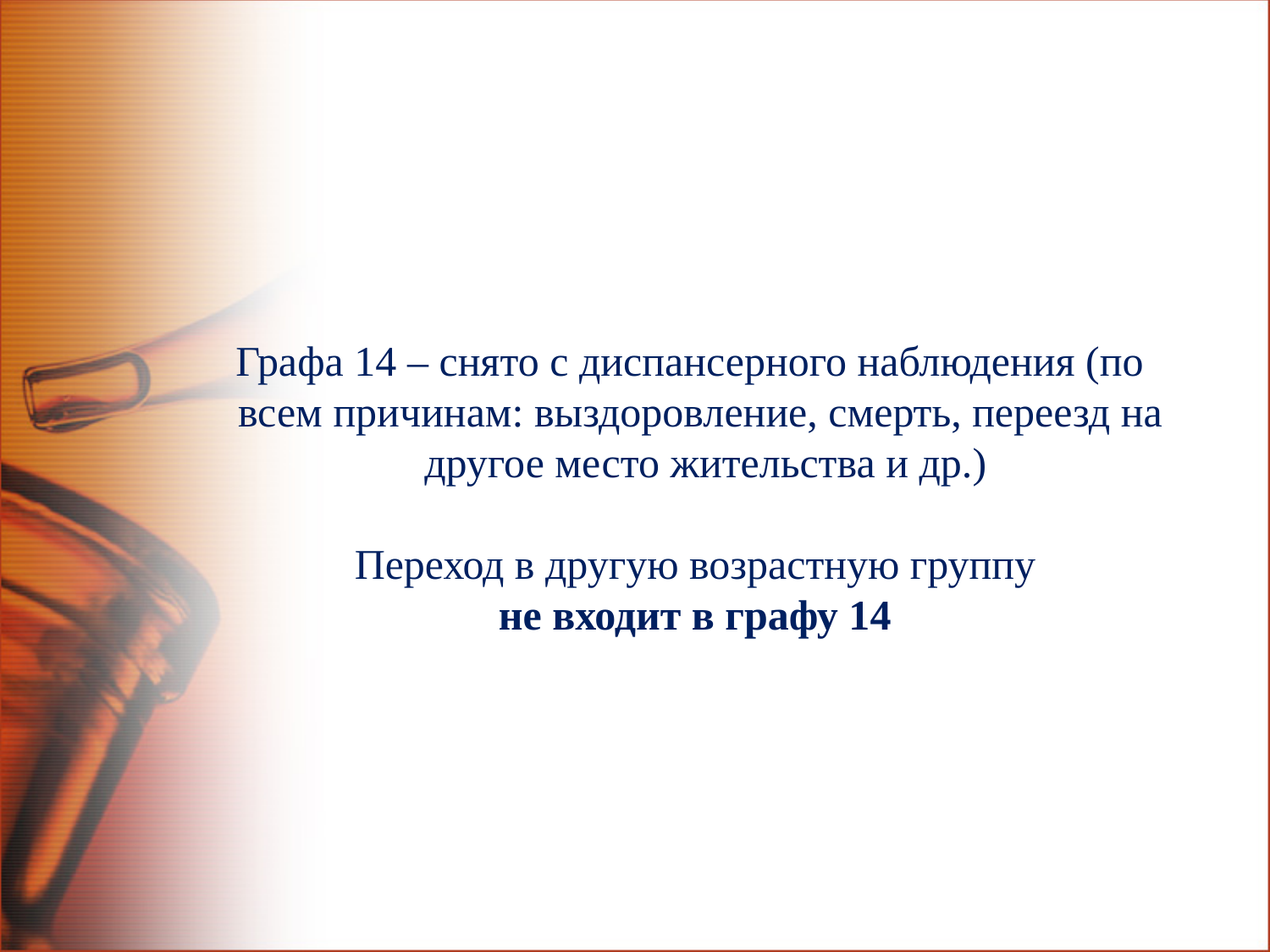

Графа 14 – снято с диспансерного наблюдения (по
  всем причинам: выздоровление, смерть, переезд на
  другое место жительства и др.)

Переход в другую возрастную группу
не входит в графу 14